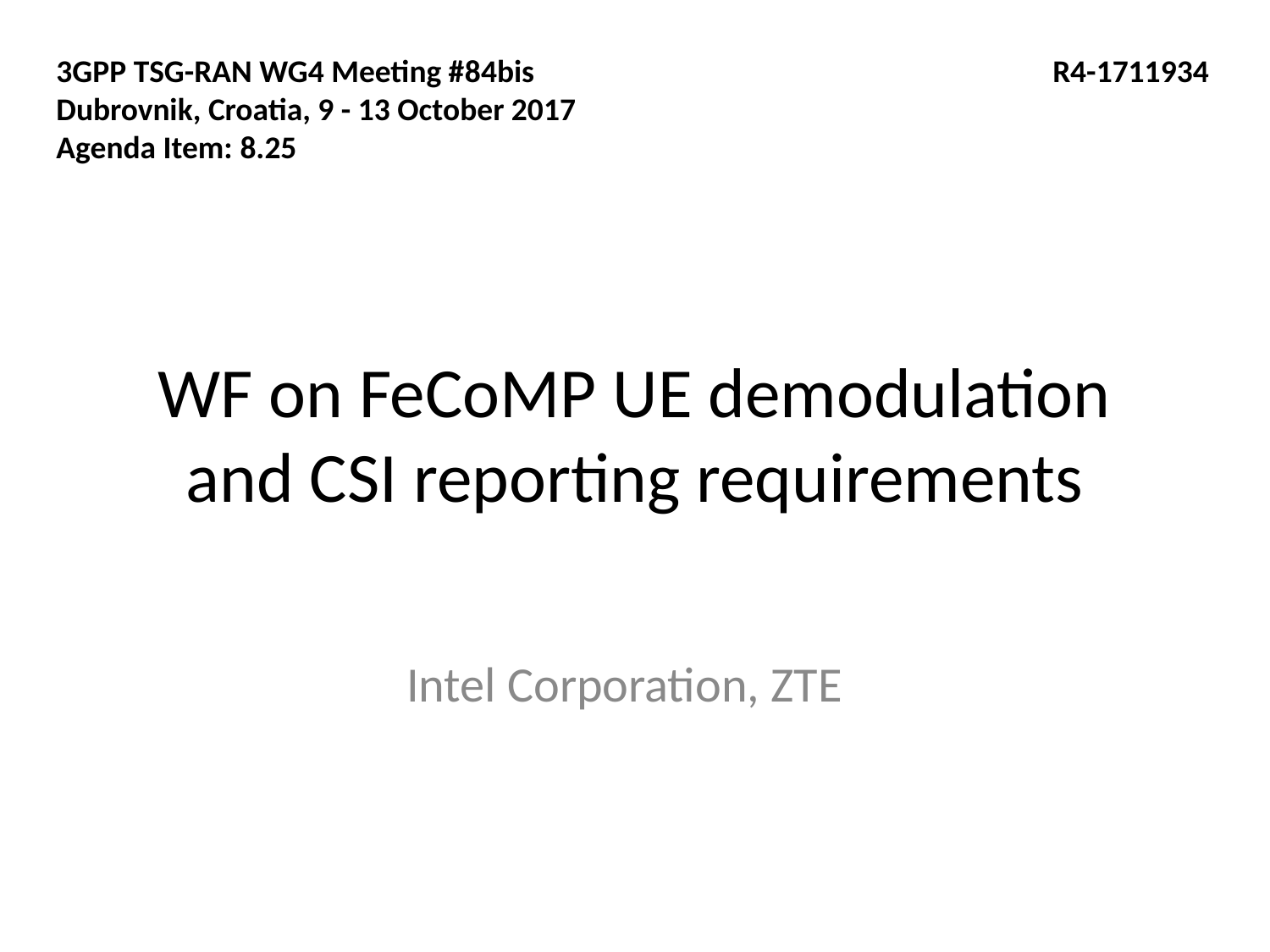

3GPP TSG-RAN WG4 Meeting #84bis
Dubrovnik, Croatia, 9 - 13 October 2017
Agenda Item: 8.25
R4-1711934
# WF on FeCoMP UE demodulation and CSI reporting requirements
Intel Corporation, ZTE